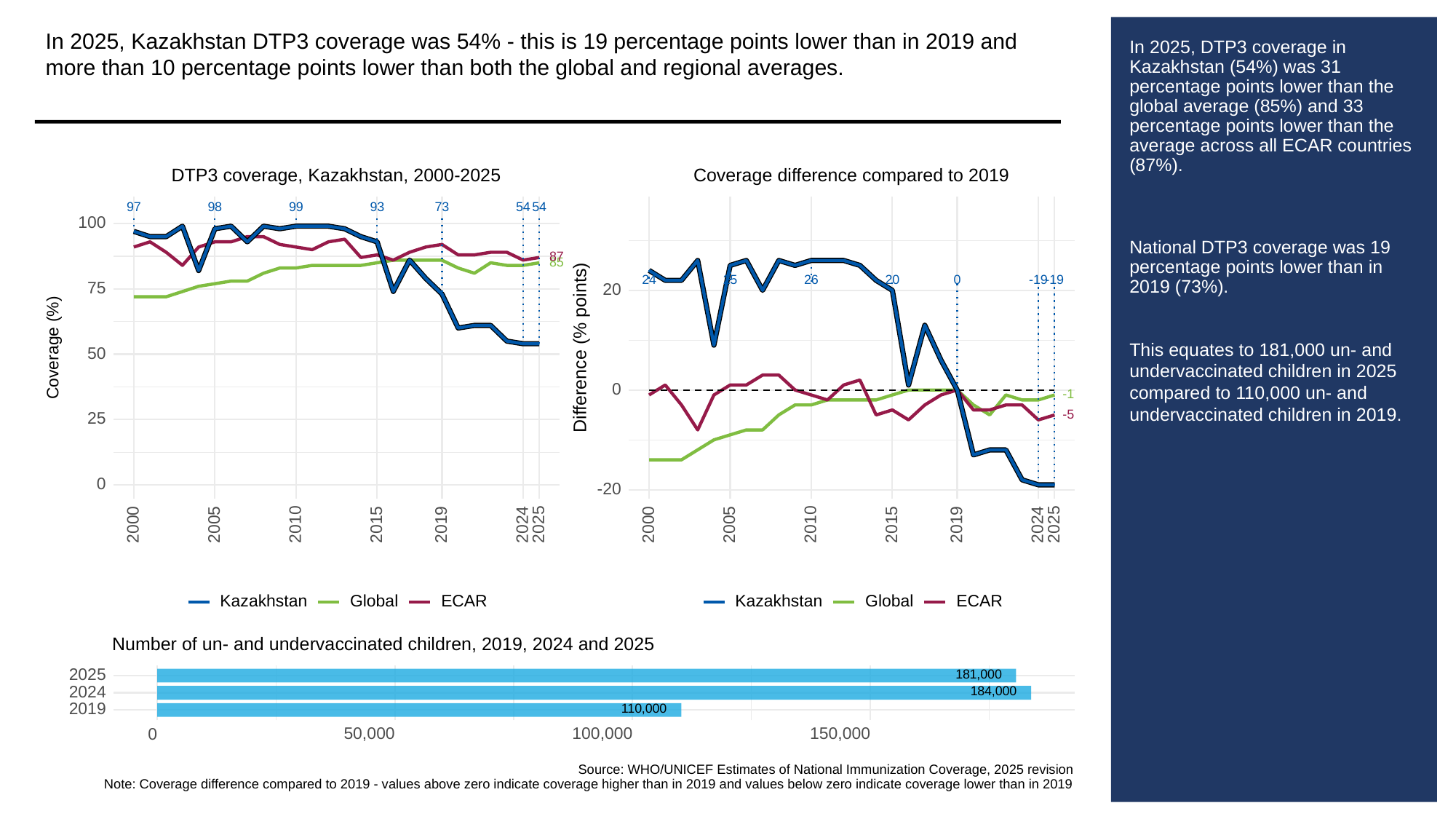

In 2025, Kazakhstan DTP3 coverage was 54% - this is 19 percentage points lower than in 2019 and more than 10 percentage points lower than both the global and regional averages.
# In 2025, DTP3 coverage in Kazakhstan (54%) was 31 percentage points lower than the global average (85%) and 33 percentage points lower than the average across all ECAR countries (87%).

National DTP3 coverage was 19 percentage points lower than in 2019 (73%).

This equates to 181,000 un- and undervaccinated children in 2025 compared to 110,000 un- and undervaccinated children in 2019.

Coverage difference compared to 2019
DTP3 coverage, Kazakhstan, 2000-2025

93
73
97
98
99
54
54
100

87

85

25
26
20
0
-19
-19
24

75
20

Difference (% points)
Coverage (%)

50

0

-1
-5
25

0
-20

2000
2005
2010
2015
2019
2024
2025
2000
2005
2010
2015
2019
2024
2025
Global
ECAR
Global
ECAR
Kazakhstan
Kazakhstan

Number of un- and undervaccinated children, 2019, 2024 and 2025

181,000
2025

184,000
2024

110,000
2019

50,000
100,000
150,000
0
Source: WHO/UNICEF Estimates of National Immunization Coverage, 2025 revision
Note: Coverage difference compared to 2019 - values above zero indicate coverage higher than in 2019 and values below zero indicate coverage lower than in 2019